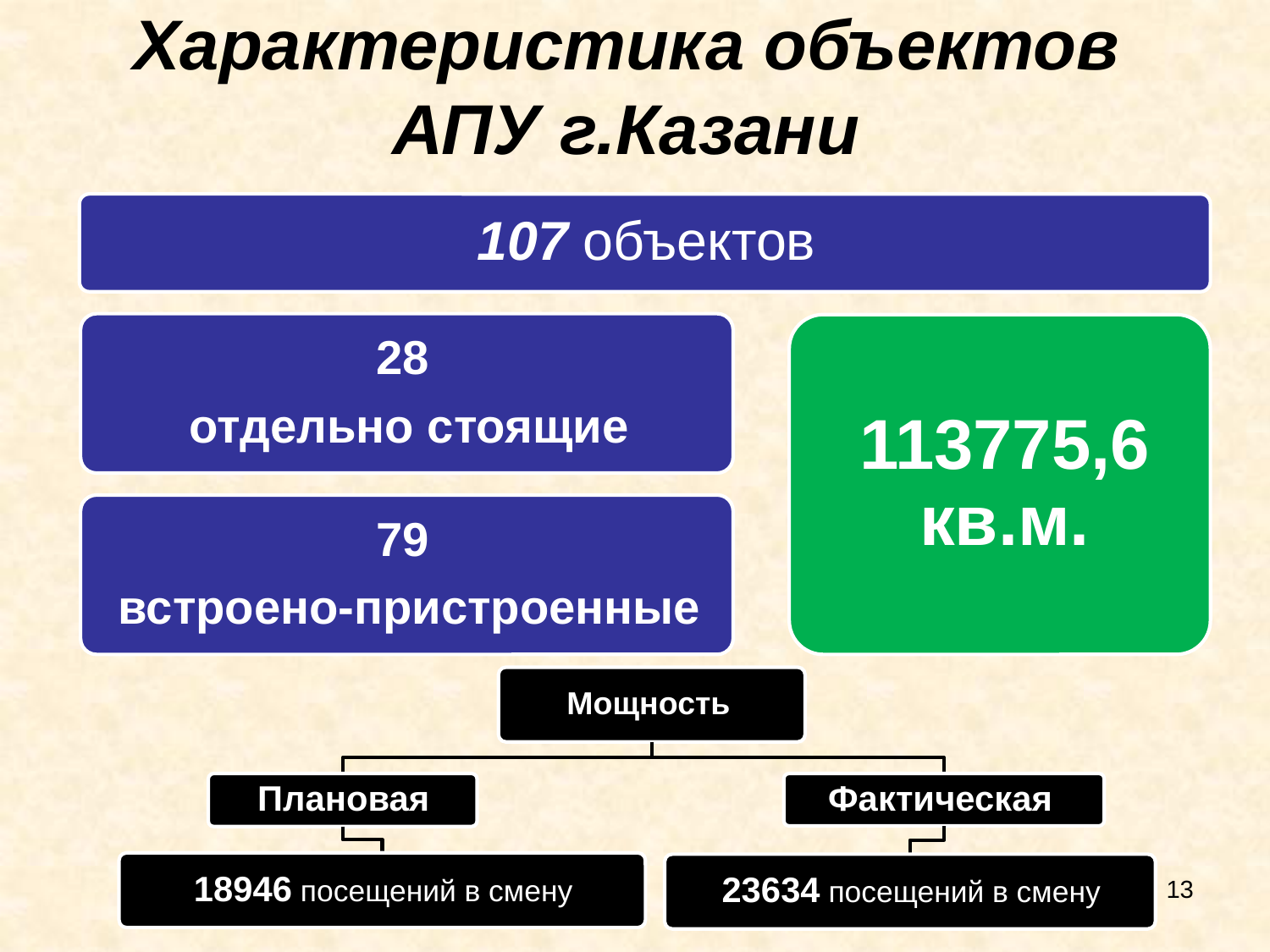

# Характеристика объектов АПУ г.Казани
107 объектов
28
отдельно стоящие
79
встроено-пристроенные
113775,6 кв.м.
Мощность
Плановая
18946 посещений в смену
Фактическая
23634 посещений в смену
13